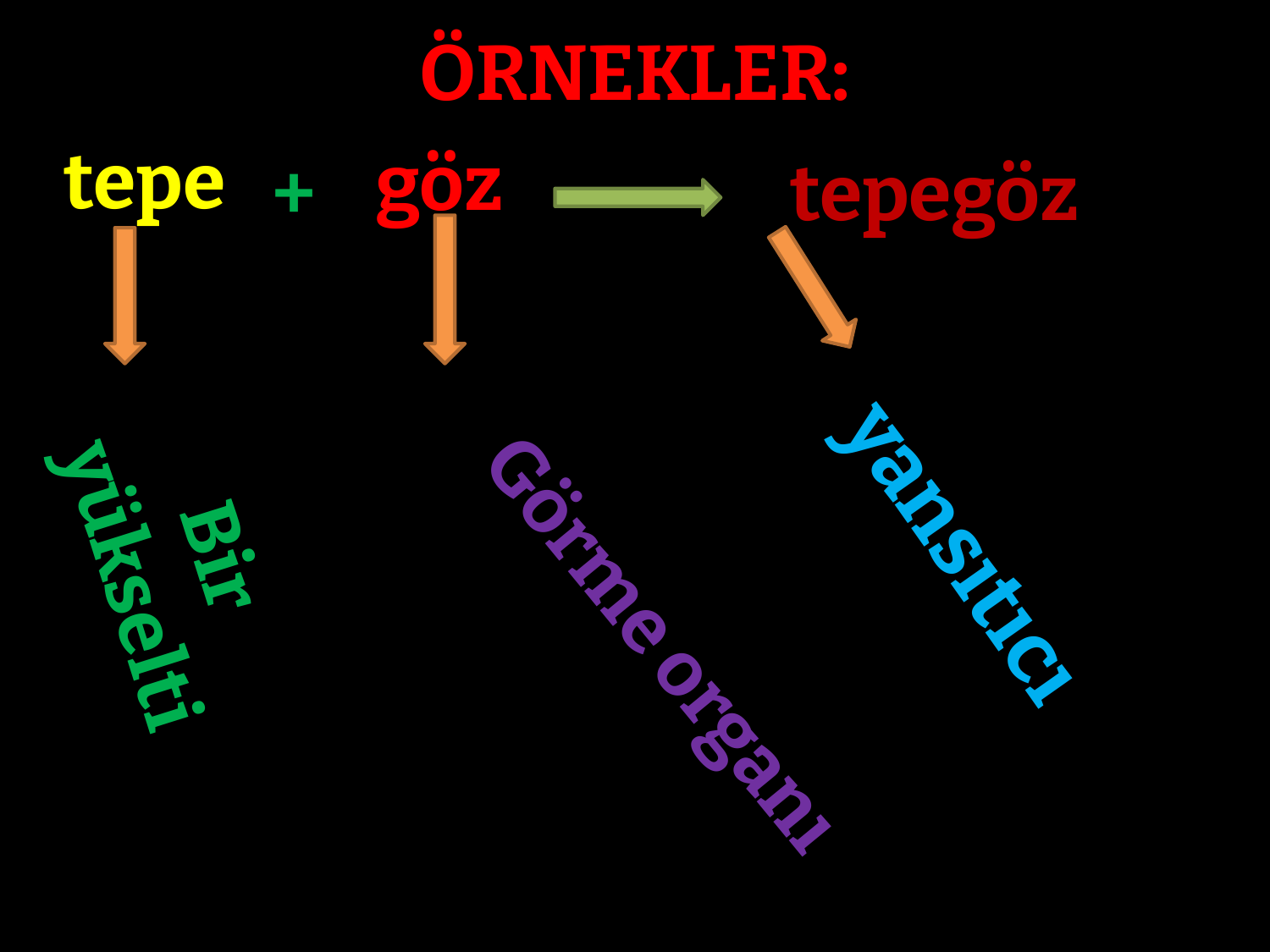

ÖRNEKLER:
tepe
göz
+
tepegöz

#
Bir yükselti
yansıtıcı
Görme organı